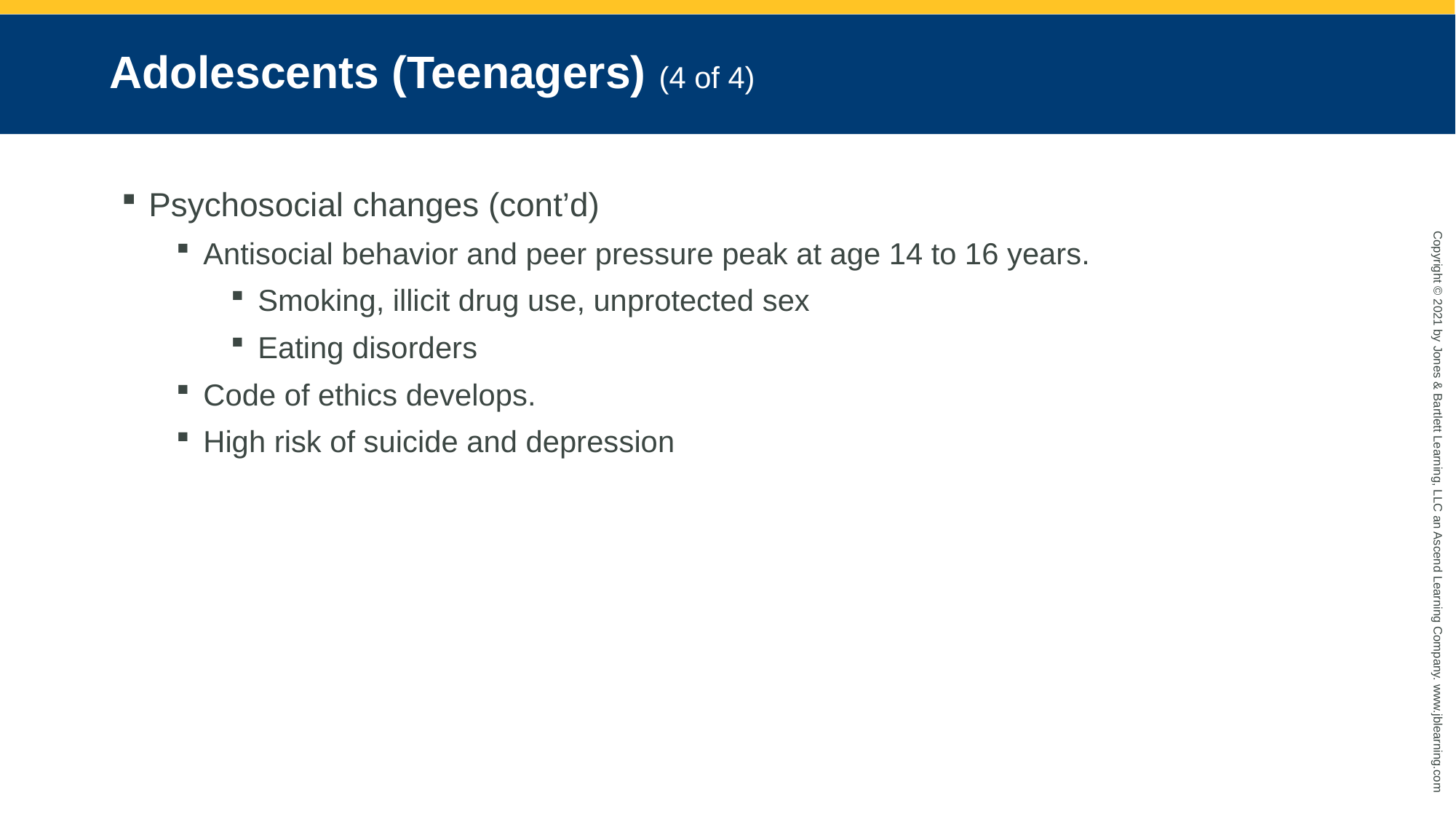

# Adolescents (Teenagers) (4 of 4)
Psychosocial changes (cont’d)
Antisocial behavior and peer pressure peak at age 14 to 16 years.
Smoking, illicit drug use, unprotected sex
Eating disorders
Code of ethics develops.
High risk of suicide and depression